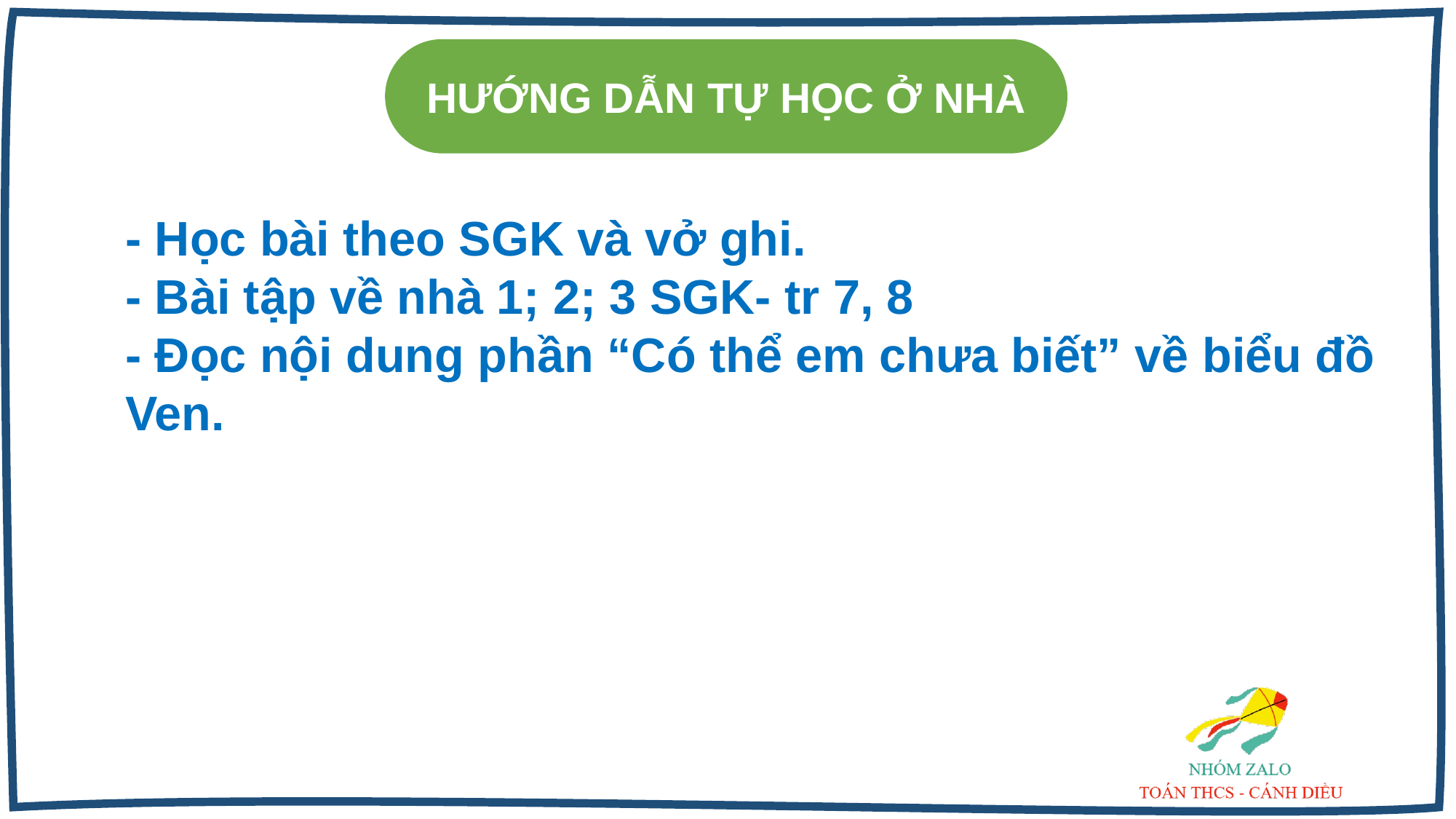

HƯỚNG DẪN TỰ HỌC Ở NHÀ
- Học bài theo SGK và vở ghi.
- Bài tập về nhà 1; 2; 3 SGK- tr 7, 8
- Đọc nội dung phần “Có thể em chưa biết” về biểu đồ Ven.